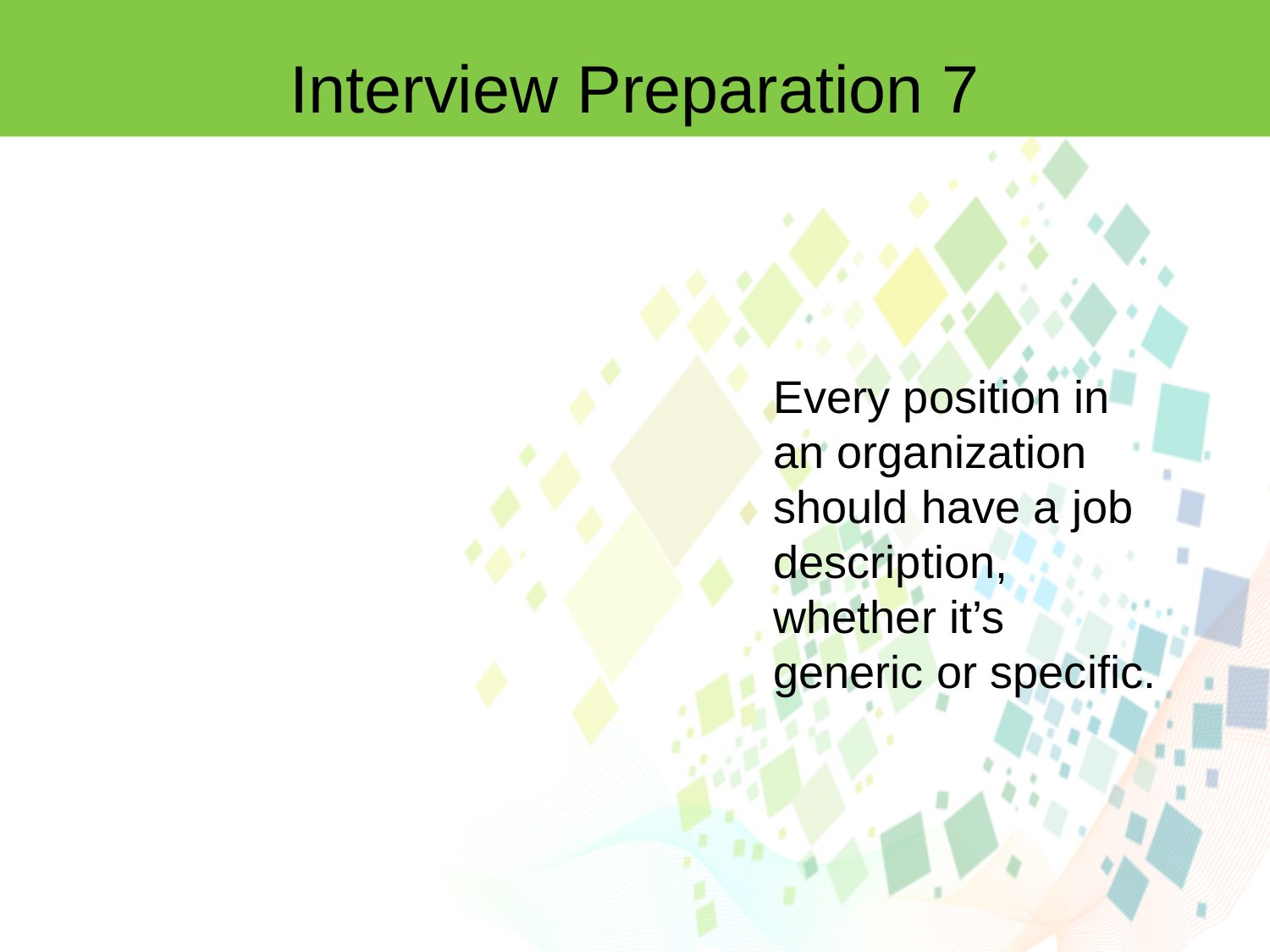

Interview Preparation 7
Every position in an organization should have a job description, whether it’s
generic or specific.